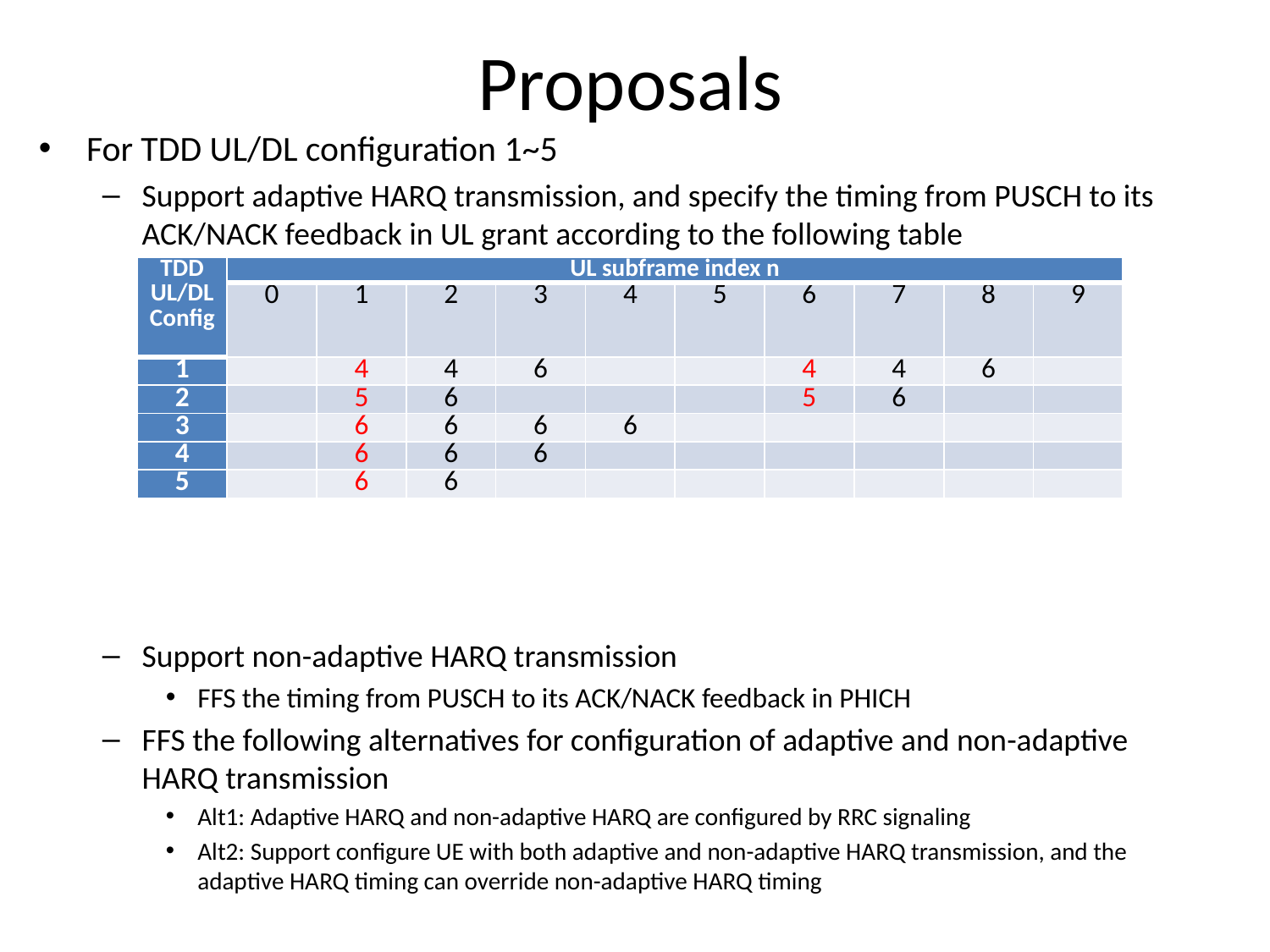

# Proposals
For TDD UL/DL configuration 1~5
Support adaptive HARQ transmission, and specify the timing from PUSCH to its ACK/NACK feedback in UL grant according to the following table

Support non-adaptive HARQ transmission
FFS the timing from PUSCH to its ACK/NACK feedback in PHICH
FFS the following alternatives for configuration of adaptive and non-adaptive HARQ transmission
Alt1: Adaptive HARQ and non-adaptive HARQ are configured by RRC signaling
Alt2: Support configure UE with both adaptive and non-adaptive HARQ transmission, and the adaptive HARQ timing can override non-adaptive HARQ timing

| TDD UL/DL Config | UL subframe index n |  |  |  |  |  |  |  |  |  |
| --- | --- | --- | --- | --- | --- | --- | --- | --- | --- | --- |
|  | 0 | 1 | 2 | 3 | 4 | 5 | 6 | 7 | 8 | 9 |
| 1 |  | 4 | 4 | 6 |  |  | 4 | 4 | 6 |  |
| 2 |  | 5 | 6 |  |  |  | 5 | 6 |  |  |
| 3 |  | 6 | 6 | 6 | 6 |  |  |  |  |  |
| 4 |  | 6 | 6 | 6 |  |  |  |  |  |  |
| 5 |  | 6 | 6 |  |  |  |  |  |  |  |